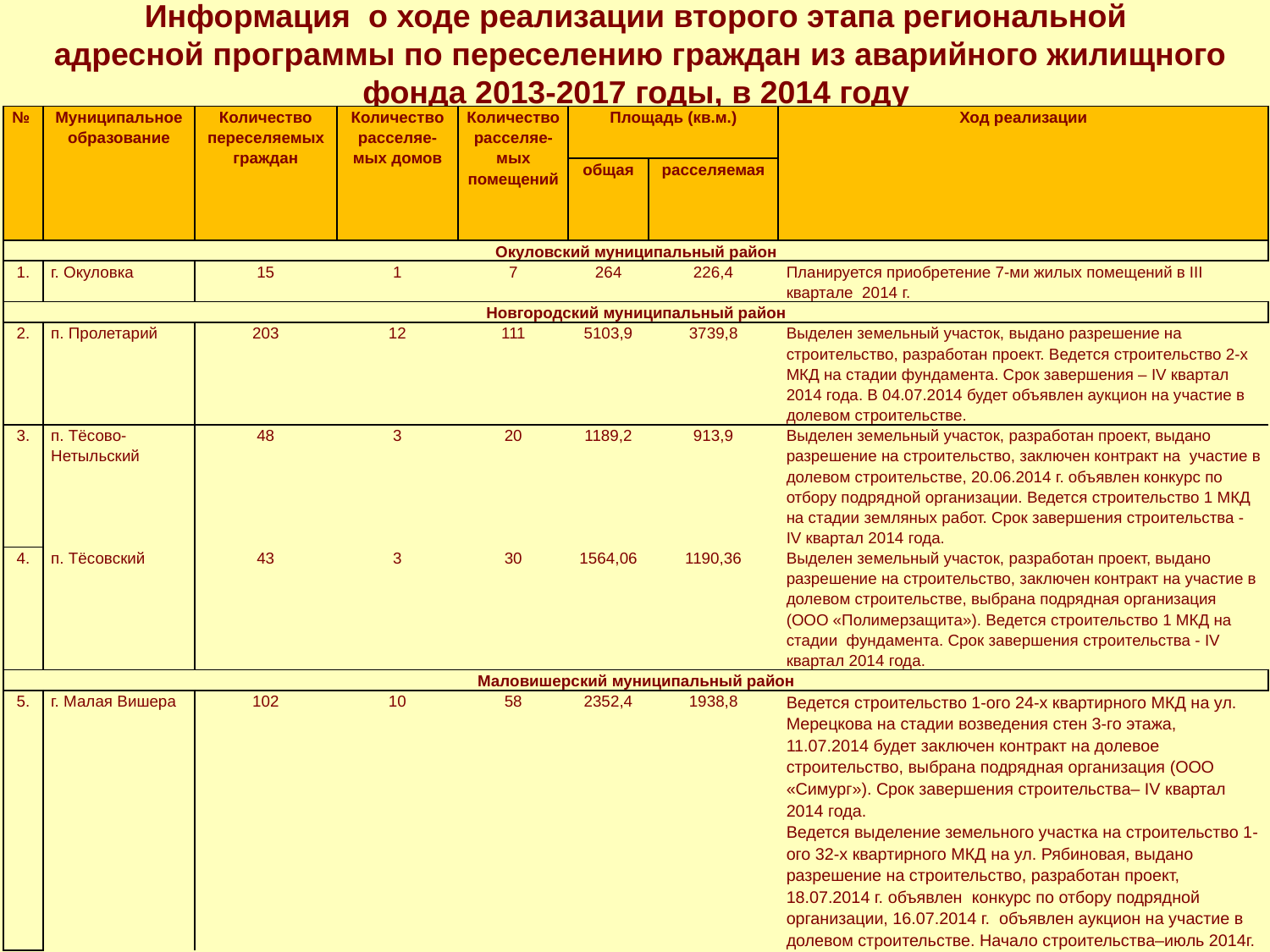

Информация  о ходе реализации второго этапа региональной
 адресной программы по переселению граждан из аварийного жилищного фонда 2013-2017 годы, в 2014 году
| № | Муниципальное образование | Количество переселяемых граждан | Количество расселяе-мых домов | Количество расселяе-мых помещений | Площадь (кв.м.) |  | Ход реализации |
| --- | --- | --- | --- | --- | --- | --- | --- |
|  |  |  |  |  | общая | расселяемая |  |
| Окуловский муниципальный район |  |  |  |  |  |  |  |
| 1. | г. Окуловка | 15 | 1 | 7 | 264 | 226,4 | Планируется приобретение 7-ми жилых помещений в III квартале 2014 г. |
| Новгородский муниципальный район |  |  |  |  |  |  |  |
| 2. | п. Пролетарий | 203 | 12 | 111 | 5103,9 | 3739,8 | Выделен земельный участок, выдано разрешение на строительство, разработан проект. Ведется строительство 2-х МКД на стадии фундамента. Срок завершения – IV квартал 2014 года. В 04.07.2014 будет объявлен аукцион на участие в долевом строительстве. |
| 3. | п. Тёсово-Нетыльский | 48 | 3 | 20 | 1189,2 | 913,9 | Выделен земельный участок, разработан проект, выдано разрешение на строительство, заключен контракт на участие в долевом строительстве, 20.06.2014 г. объявлен конкурс по отбору подрядной организации. Ведется строительство 1 МКД на стадии земляных работ. Срок завершения строительства - IV квартал 2014 года. |
| 4. | п. Тёсовский | 43 | 3 | 30 | 1564,06 | 1190,36 | Выделен земельный участок, разработан проект, выдано разрешение на строительство, заключен контракт на участие в долевом строительстве, выбрана подрядная организация (ООО «Полимерзащита»). Ведется строительство 1 МКД на стадии фундамента. Срок завершения строительства - IV квартал 2014 года. |
| Маловишерский муниципальный район |  |  |  |  |  |  |  |
| 5. | г. Малая Вишера | 102 | 10 | 58 | 2352,4 | 1938,8 | Ведется строительство 1-ого 24-х квартирного МКД на ул. Мерецкова на стадии возведения стен 3-го этажа, 11.07.2014 будет заключен контракт на долевое строительство, выбрана подрядная организация (ООО «Симург»). Срок завершения строительства– IV квартал 2014 года. Ведется выделение земельного участка на строительство 1-ого 32-х квартирного МКД на ул. Рябиновая, выдано разрешение на строительство, разработан проект, 18.07.2014 г. объявлен конкурс по отбору подрядной организации, 16.07.2014 г. объявлен аукцион на участие в долевом строительстве. Начало строительства–июль 2014г. |